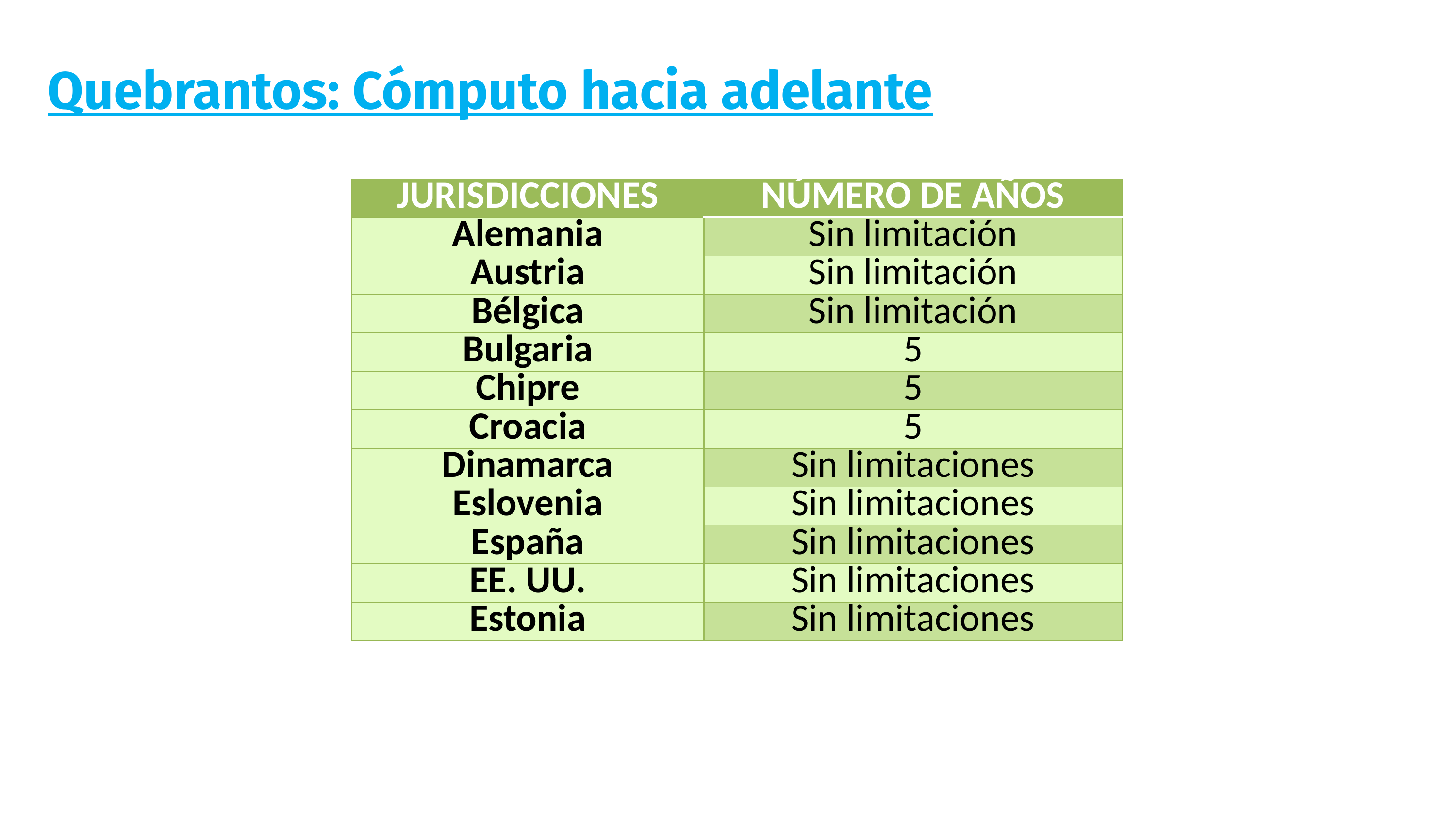

Quebrantos: Cómputo hacia adelante
| JURISDICCIONES | NÚMERO DE AÑOS |
| --- | --- |
| Alemania | Sin limitación |
| Austria | Sin limitación |
| Bélgica | Sin limitación |
| Bulgaria | 5 |
| Chipre | 5 |
| Croacia | 5 |
| Dinamarca | Sin limitaciones |
| Eslovenia | Sin limitaciones |
| España | Sin limitaciones |
| EE. UU. | Sin limitaciones |
| Estonia | Sin limitaciones |